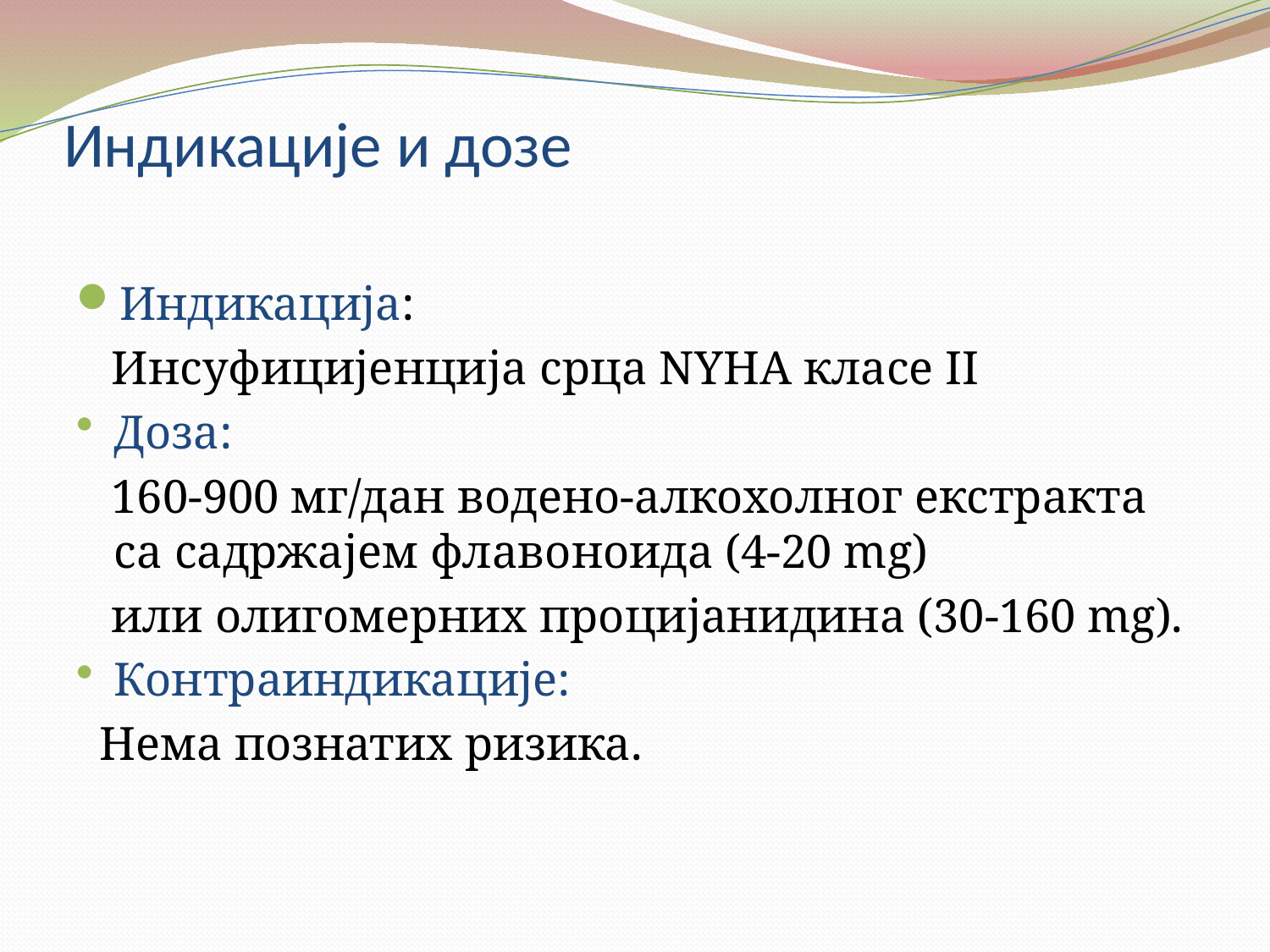

# Индикације и дозе
Индикација:
   Инсуфицијенција срца NYHA класе II
Доза:
   160-900 мг/дан водено-алкохолног екстракта са сaдржaјем флaвoнoидa (4-20 mg)
   или олигомерних процијанидина (30-160 mg).
Контраиндикације:
  Нема познатих ризика.